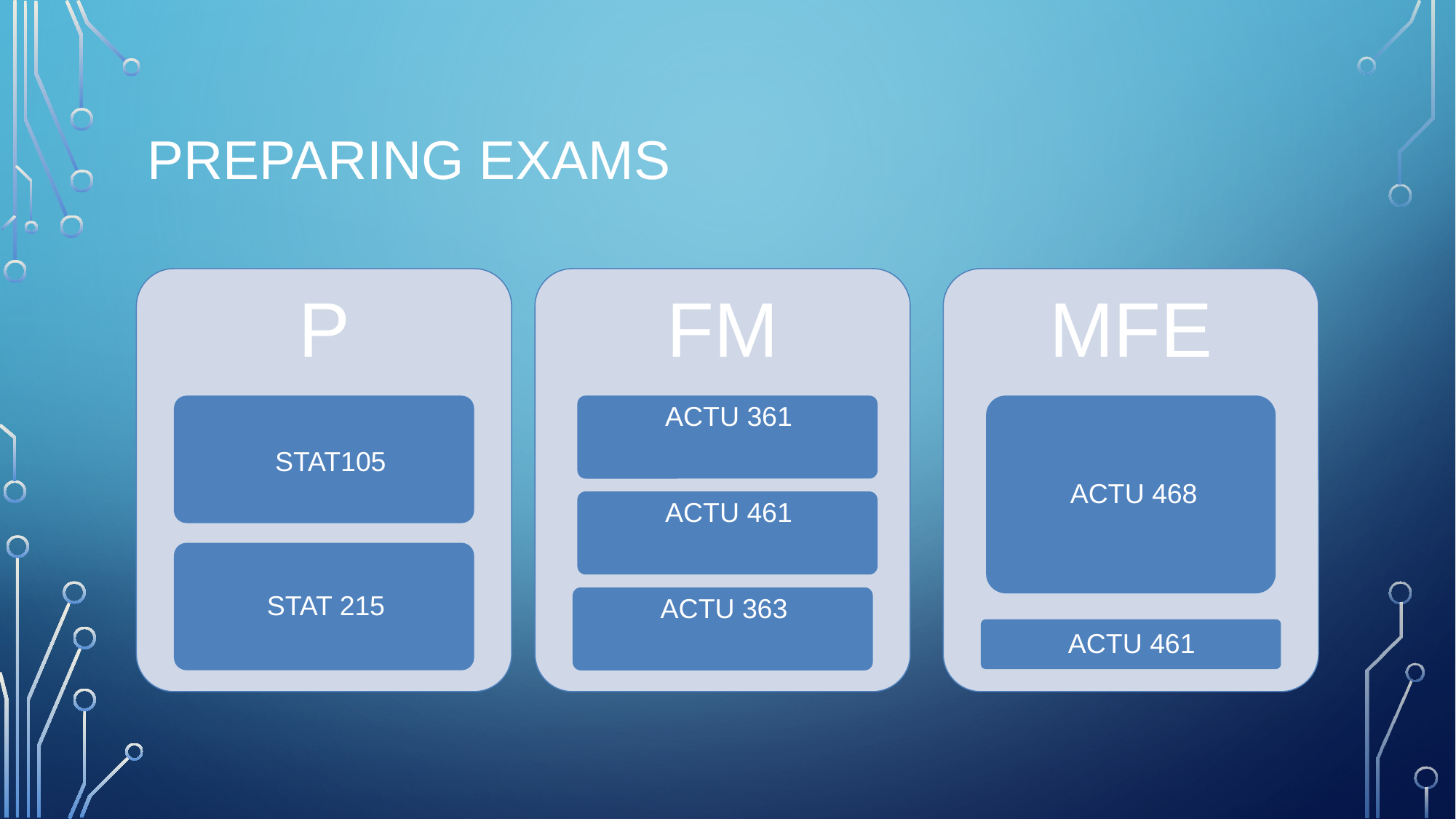

# Preparing Exams
P
STAT105
STAT 215
FM
ACTU 361

ACTU 461

ACTU 363

MFE
ACTU 468
ACTU 461